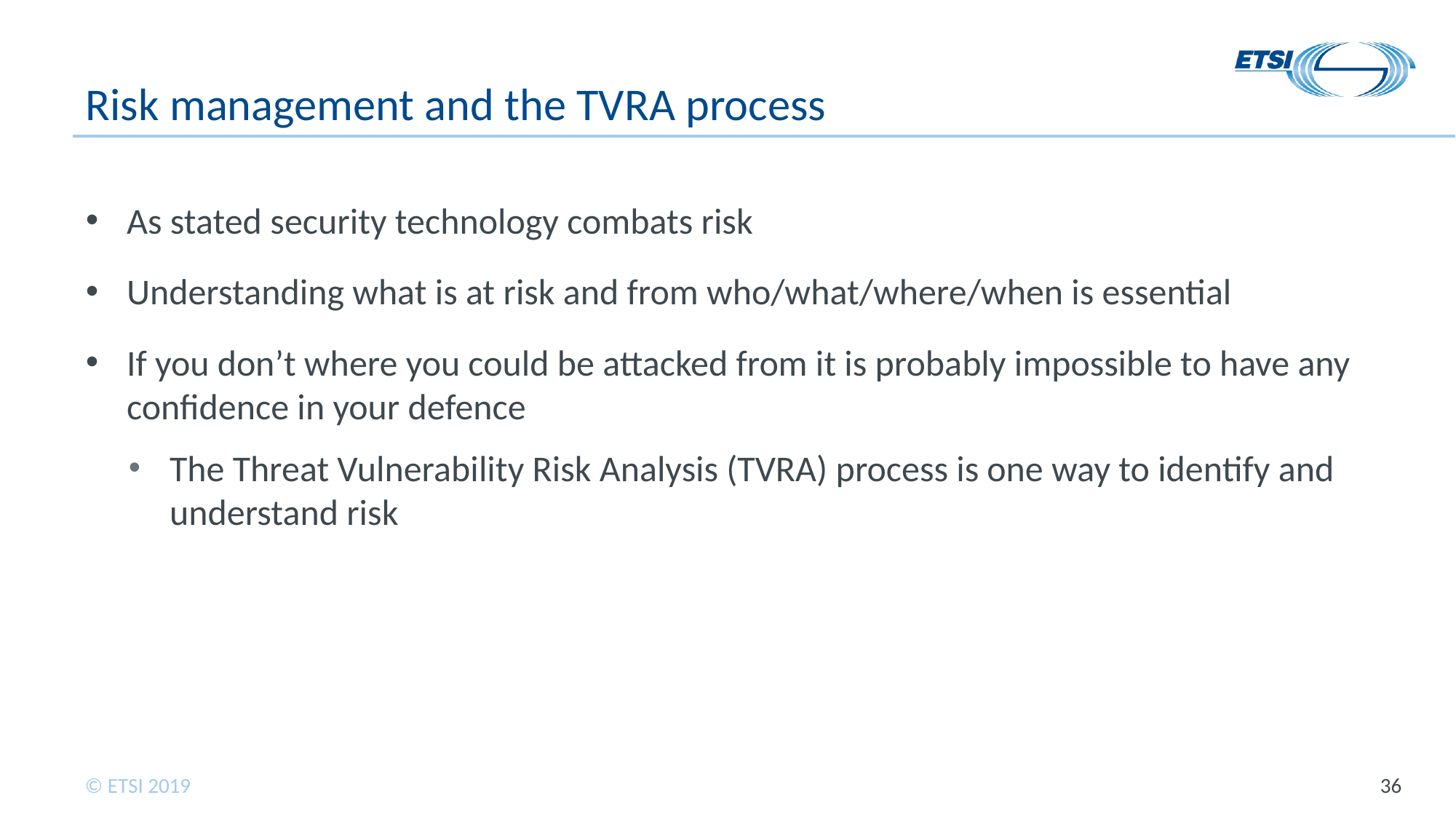

# Risk management and the TVRA process
As stated security technology combats risk
Understanding what is at risk and from who/what/where/when is essential
If you don’t where you could be attacked from it is probably impossible to have any confidence in your defence
The Threat Vulnerability Risk Analysis (TVRA) process is one way to identify and understand risk